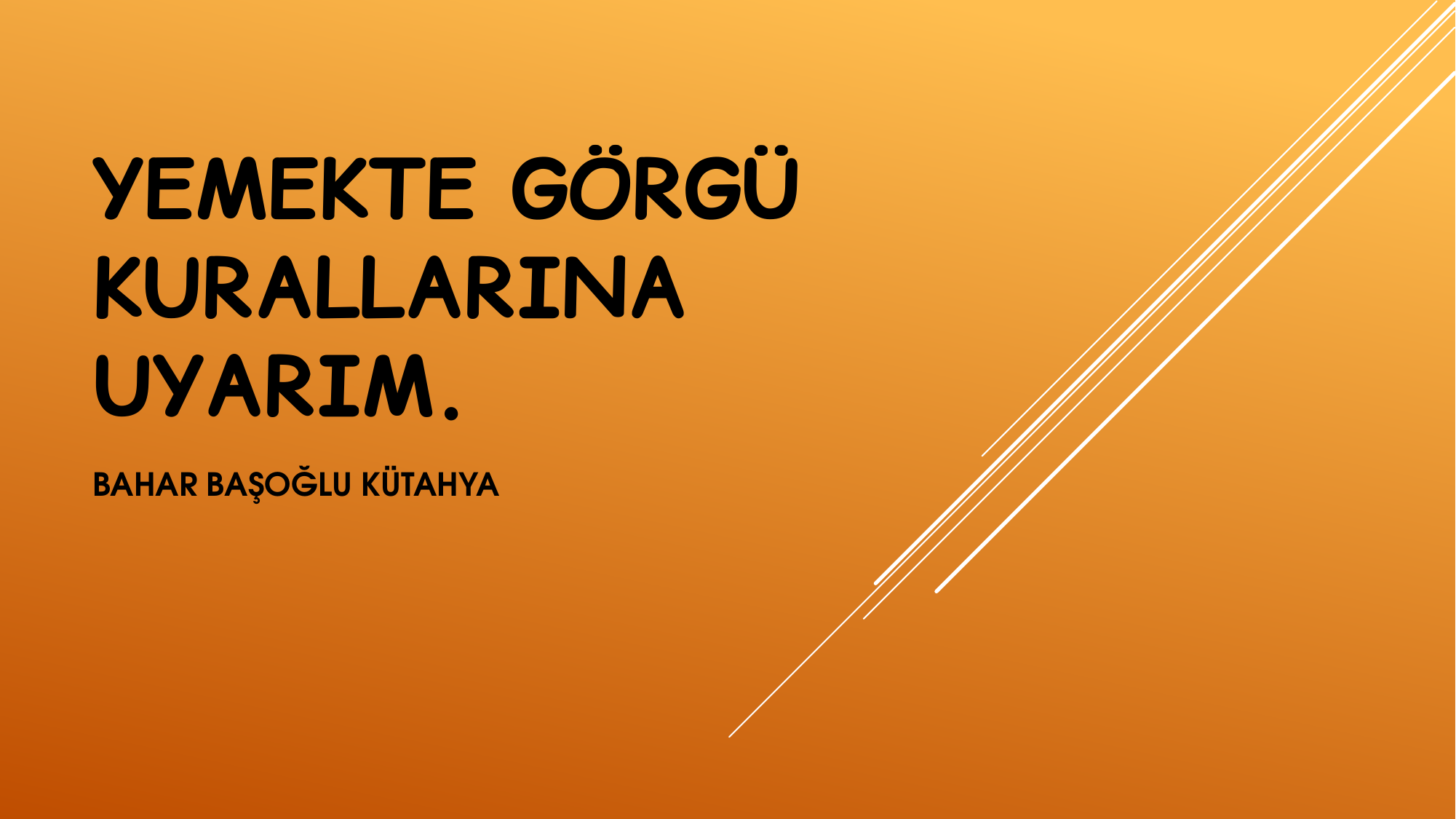

# Yemekte görgü kurallarına uyarım.
BAHAR BAŞOĞLU KÜTAHYA